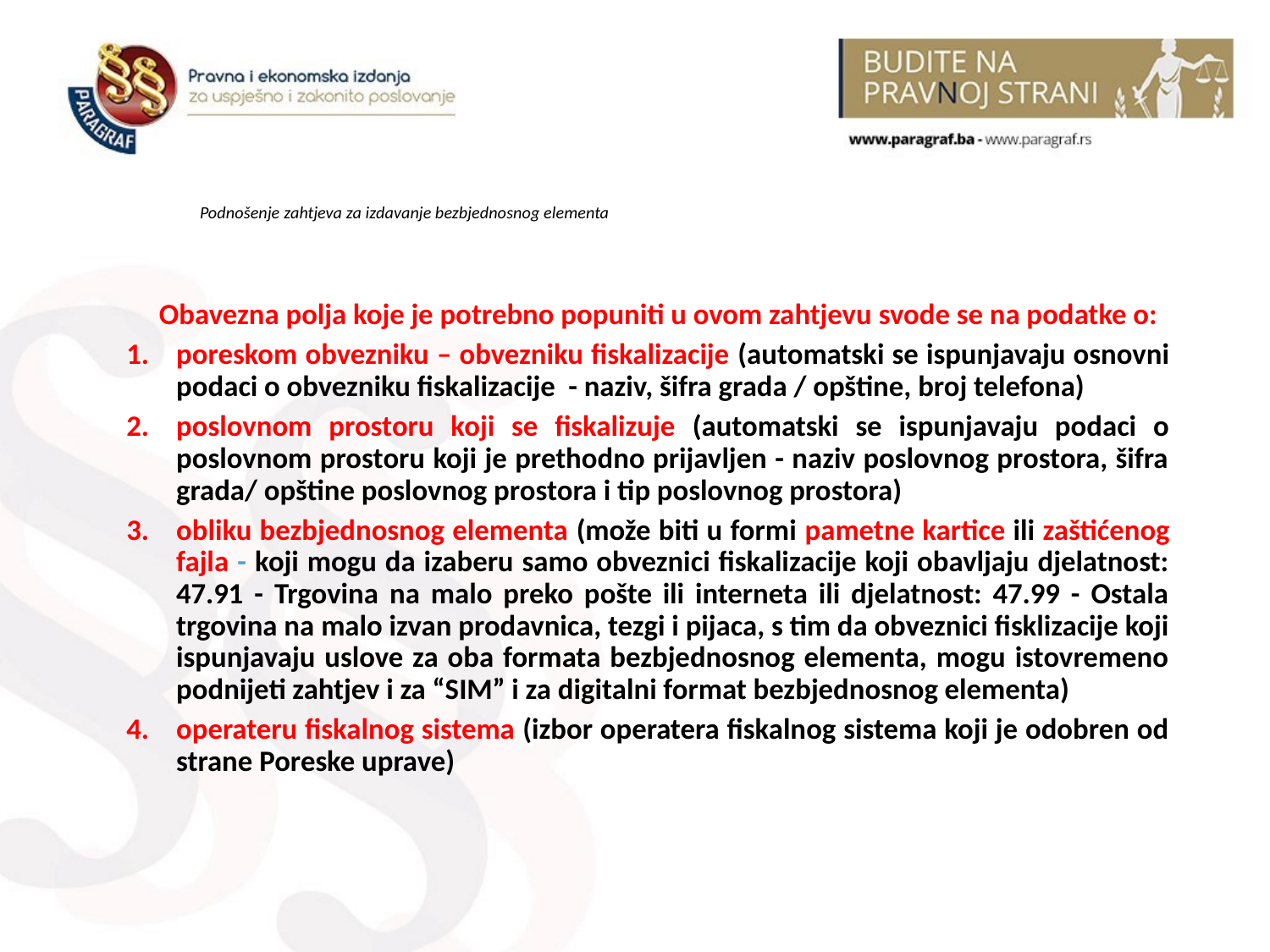

# Podnošenje zahtjeva za izdavanje bezbjednosnog elementa

Obavezna polja koje je potrebno popuniti u ovom zahtjevu svode se na podatke o:
poreskom obvezniku – obvezniku fiskalizacije (automatski se ispunjavaju osnovni podaci o obvezniku fiskalizacije  - naziv, šifra grada / opštine, broj telefona)
poslovnom prostoru koji se fiskalizuje (automatski se ispunjavaju podaci o poslovnom prostoru koji je prethodno prijavljen - naziv poslovnog prostora, šifra grada/ opštine poslovnog prostora i tip poslovnog prostora)
obliku bezbjednosnog elementa (može biti u formi pametne kartice ili zaštićenog fajla - koji mogu da izaberu samo obveznici fiskalizacije koji obavljaju djelatnost: 47.91 - Trgovina na malo preko pošte ili interneta ili djelatnost: 47.99 - Ostala trgovina na malo izvan prodavnica, tezgi i pijaca, s tim da obveznici fisklizacije koji ispunjavaju uslove za oba formata bezbjednosnog elementa, mogu istovremeno podnijeti zahtjev i za “SIM” i za digitalni format bezbjednosnog elementa)
operateru fiskalnog sistema (izbor operatera fiskalnog sistema koji je odobren od strane Poreske uprave)